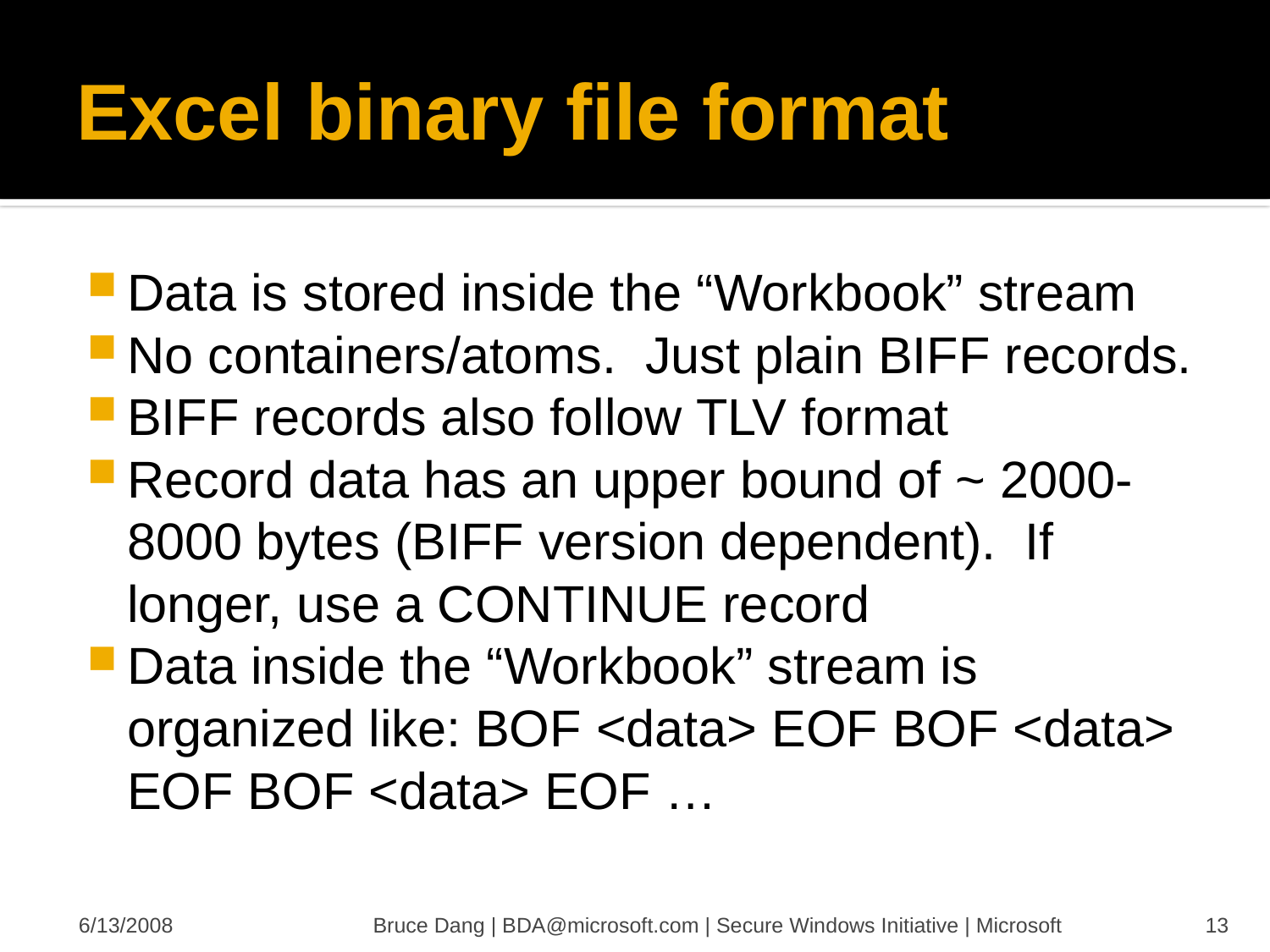

# Excel binary file format
Data is stored inside the “Workbook” stream
No containers/atoms.  Just plain BIFF records.
BIFF records also follow TLV format
Record data has an upper bound of ~ 2000-8000 bytes (BIFF version dependent).  If longer, use a CONTINUE record
Data inside the “Workbook” stream is organized like: BOF <data> EOF BOF <data> EOF BOF <data> EOF …

6/13/2008
Bruce Dang | BDA@microsoft.com | Secure Windows Initiative | Microsoft
13